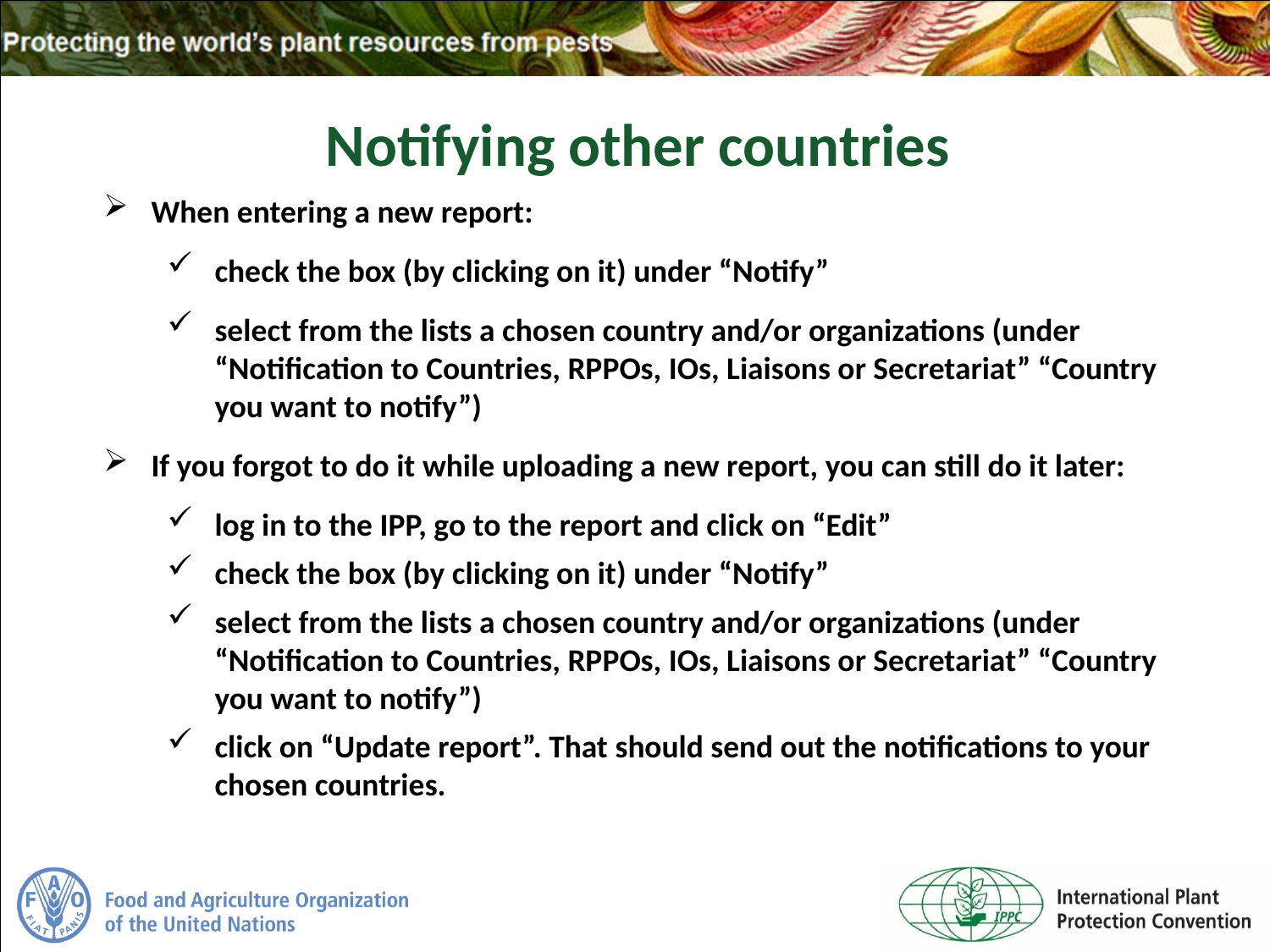

Notifying other countries
When entering a new report:
check the box (by clicking on it) under “Notify”
select from the lists a chosen country and/or organizations (under “Notification to Countries, RPPOs, IOs, Liaisons or Secretariat” “Country you want to notify”)
If you forgot to do it while uploading a new report, you can still do it later:
log in to the IPP, go to the report and click on “Edit”
check the box (by clicking on it) under “Notify”
select from the lists a chosen country and/or organizations (under “Notification to Countries, RPPOs, IOs, Liaisons or Secretariat” “Country you want to notify”)
click on “Update report”. That should send out the notifications to your chosen countries.